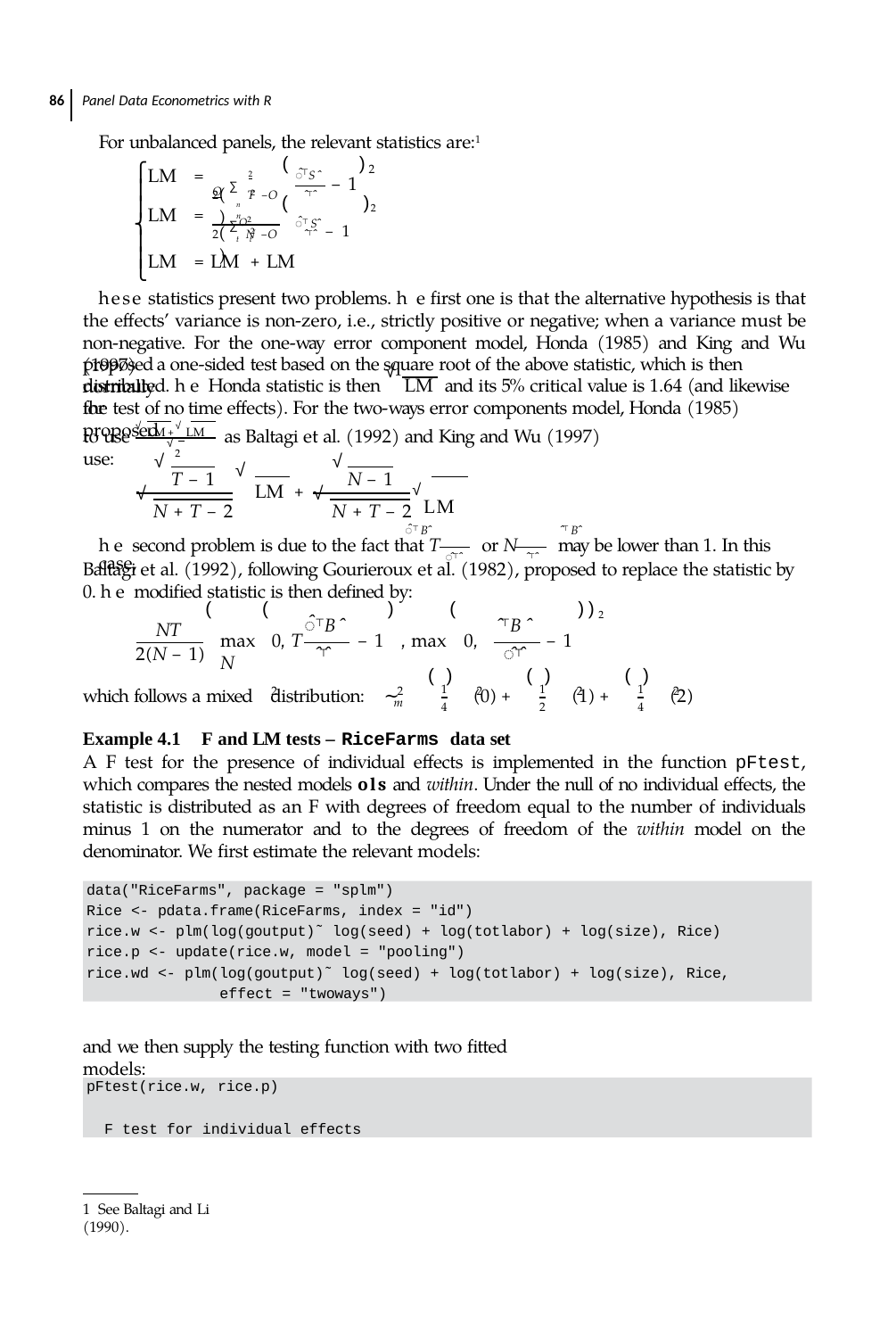

86  Panel Data Econometrics with R

For unbalanced panels, the relevant statistics are:1

(	)
⎧
2
⊤
̂ S ̂
2
	O
LM  =
∑
– 1

⎪
(	)

2	T –O	̂⊤ ̂
2

( 		)2
⎪
n n
̂⊤ S ̂ – 1
O2
LM  =
∑
⎨
(	)

2
2	N –O	̂⊤ ̂

⎪
t t
⎪
LM  = LM + LM
⎩

hese statistics present two problems. he ﬁrst one is that the alternative hypothesis is that the effects’ variance is non-zero, i.e., strictly positive or negative; when a variance must be non-negative. For the one-way error component model, Honda (1985) and King and Wu (1997)
proposed a one-sided test based on the square root of the above statistic, which is then normally
√
distributed. he Honda statistic is then	LM and its 5% critical value is 1.64 (and likewise for

the test of no time effects). For the two-ways error components model, Honda (1985) proposed
√LM +√LM

to use	as Baltagi et al. (1992) and King and Wu (1997) use:
√2

√	√
√
N – 1
T – 1

LM +
√LM
√
√

N + T – 2	N + T – 2

̂⊤ B ̂	̂⊤ B ̂
he second problem is due to the fact that T	or N	may be lower than 1. In this case,
̂⊤ ̂	̂⊤ ̂

Baltagi et al. (1992), following Gourieroux et al. (1982), proposed to replace the statistic by 0. he modiﬁed statistic is then deﬁned by:
(	(	)	(	))2
̂⊤B ̂	̂⊤B ̂
NT

max  0, T	– 1  , max  0, N
– 1
2(N – 1)	̂⊤̂
̂⊤̂

( )
( )
( )
1
1
1
2	2
2	2
2
which follows a mixed  distribution:   ∼	 (0) +	 (1) +	 (2)
m
4
2
4

Example 4.1  F and LM tests – RiceFarms data set
A F test for the presence of individual effects is implemented in the function pFtest, which compares the nested models ols and within. Under the null of no individual effects, the statistic is distributed as an F with degrees of freedom equal to the number of individuals minus 1 on the numerator and to the degrees of freedom of the within model on the denominator. We ﬁrst estimate the relevant models:
data("RiceFarms", package = "splm")
Rice <- pdata.frame(RiceFarms, index = "id")
rice.w <- plm(log(goutput) ̃ log(seed) + log(totlabor) + log(size), Rice) rice.p <- update(rice.w, model = "pooling")
rice.wd <- plm(log(goutput) ̃ log(seed) + log(totlabor) + log(size), Rice, effect = "twoways")
and we then supply the testing function with two ﬁtted models:
pFtest(rice.w, rice.p)

F test for individual effects

1 See Baltagi and Li (1990).